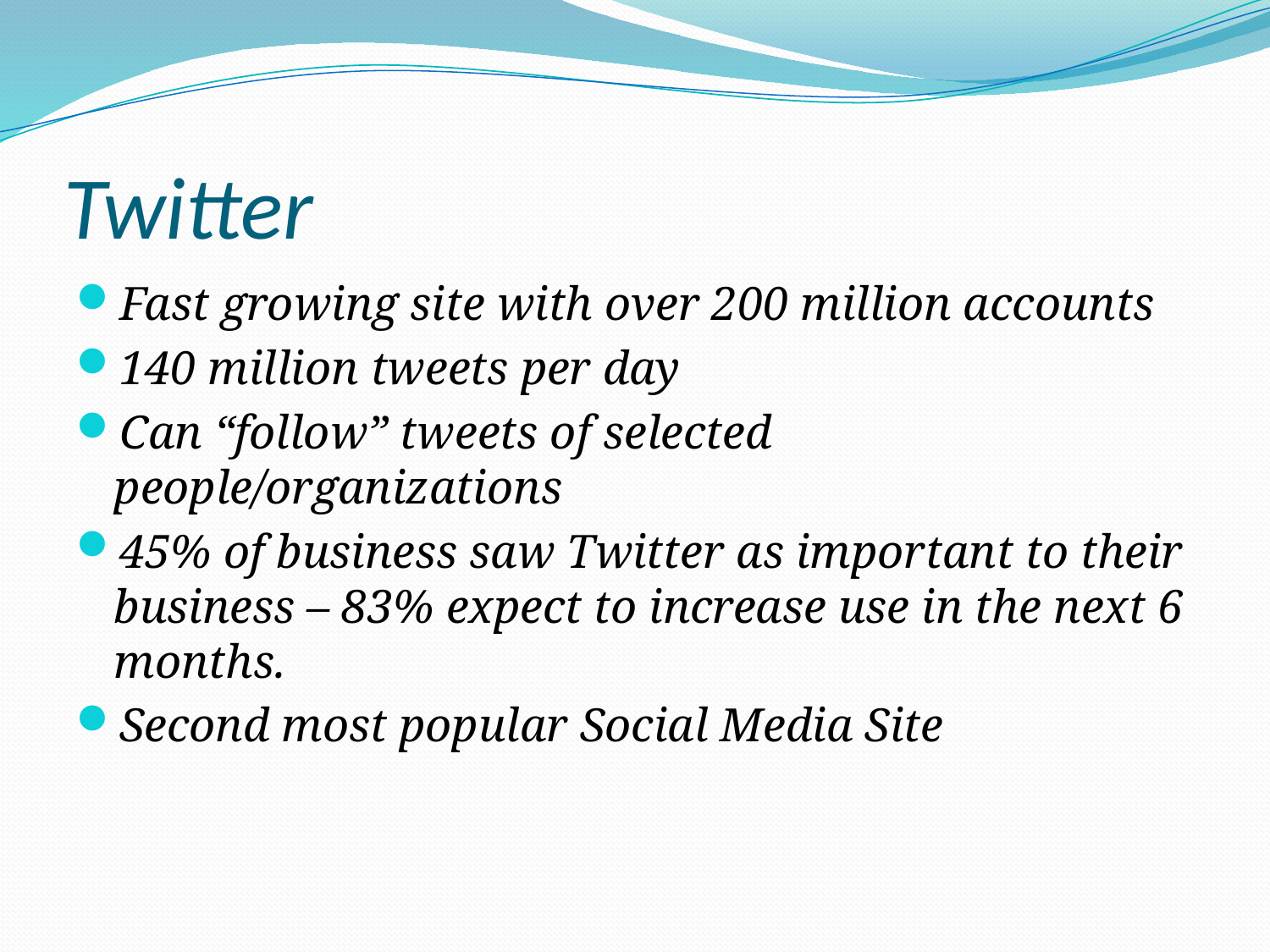

# Twitter
Fast growing site with over 200 million accounts
140 million tweets per day
Can “follow” tweets of selected people/organizations
45% of business saw Twitter as important to their business – 83% expect to increase use in the next 6 months.
Second most popular Social Media Site